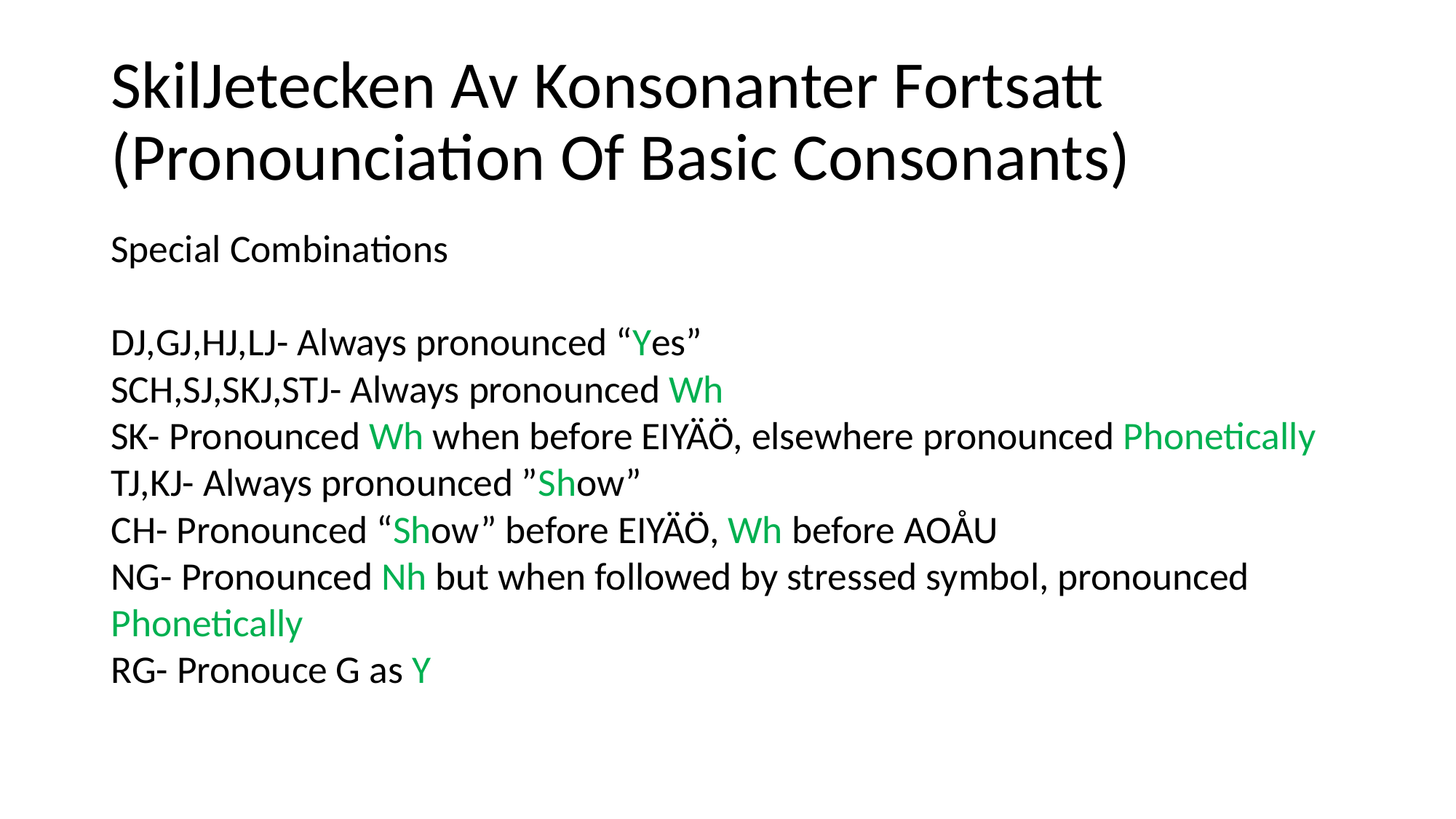

# SkilJetecken Av Konsonanter Fortsatt (Pronounciation Of Basic Consonants)
Special Combinations

DJ,GJ,HJ,LJ- Always pronounced “Yes”
SCH,SJ,SKJ,STJ- Always pronounced Wh
SK- Pronounced Wh when before EIYÄÖ, elsewhere pronounced Phonetically
TJ,KJ- Always pronounced ”Show”
CH- Pronounced “Show” before EIYÄÖ, Wh before AOÅU
NG- Pronounced Nh but when followed by stressed symbol, pronounced Phonetically
RG- Pronouce G as Y